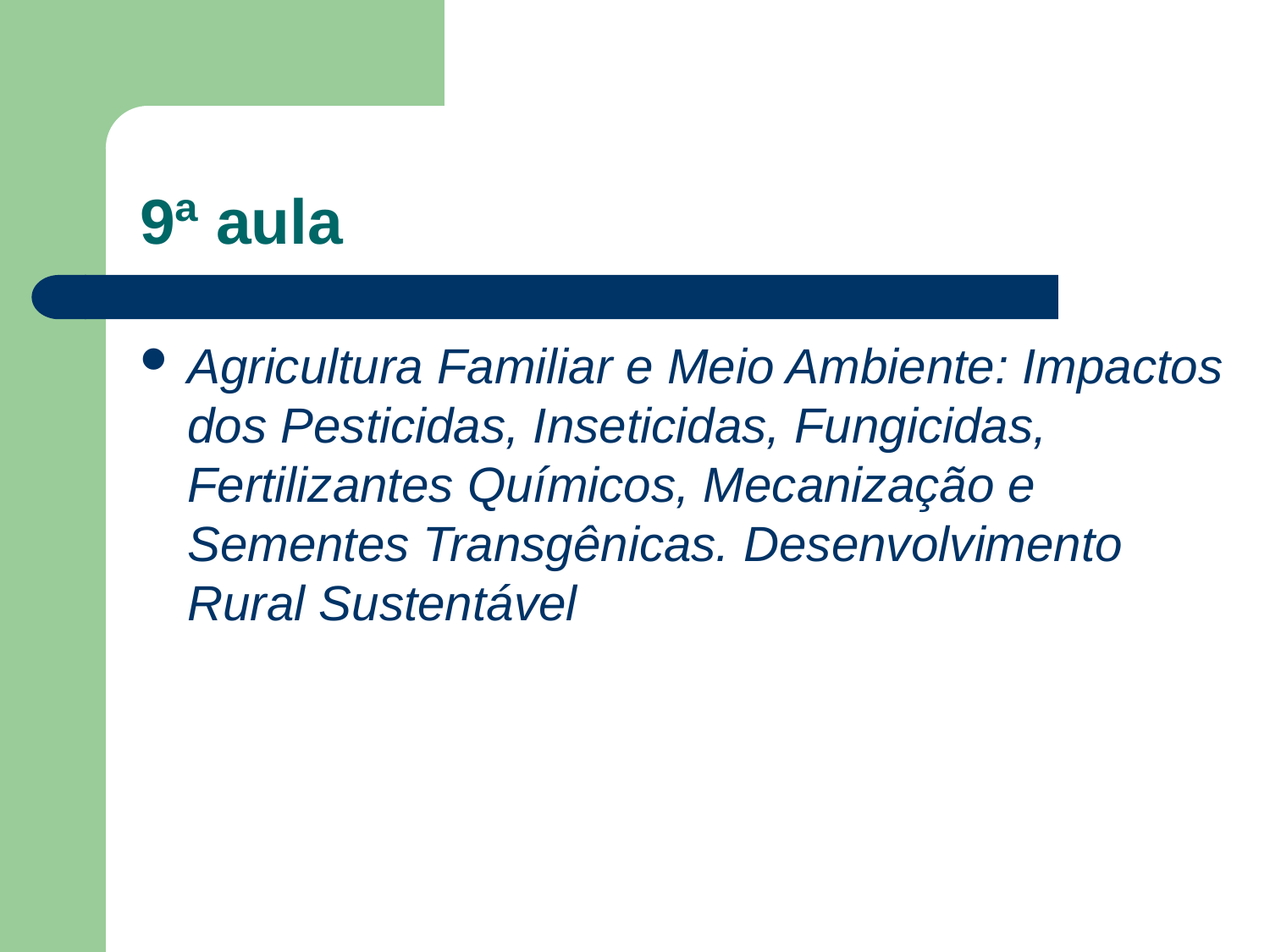

# 9ª aula
Agricultura Familiar e Meio Ambiente: Impactos dos Pesticidas, Inseticidas, Fungicidas, Fertilizantes Químicos, Mecanização e Sementes Transgênicas. Desenvolvimento Rural Sustentável